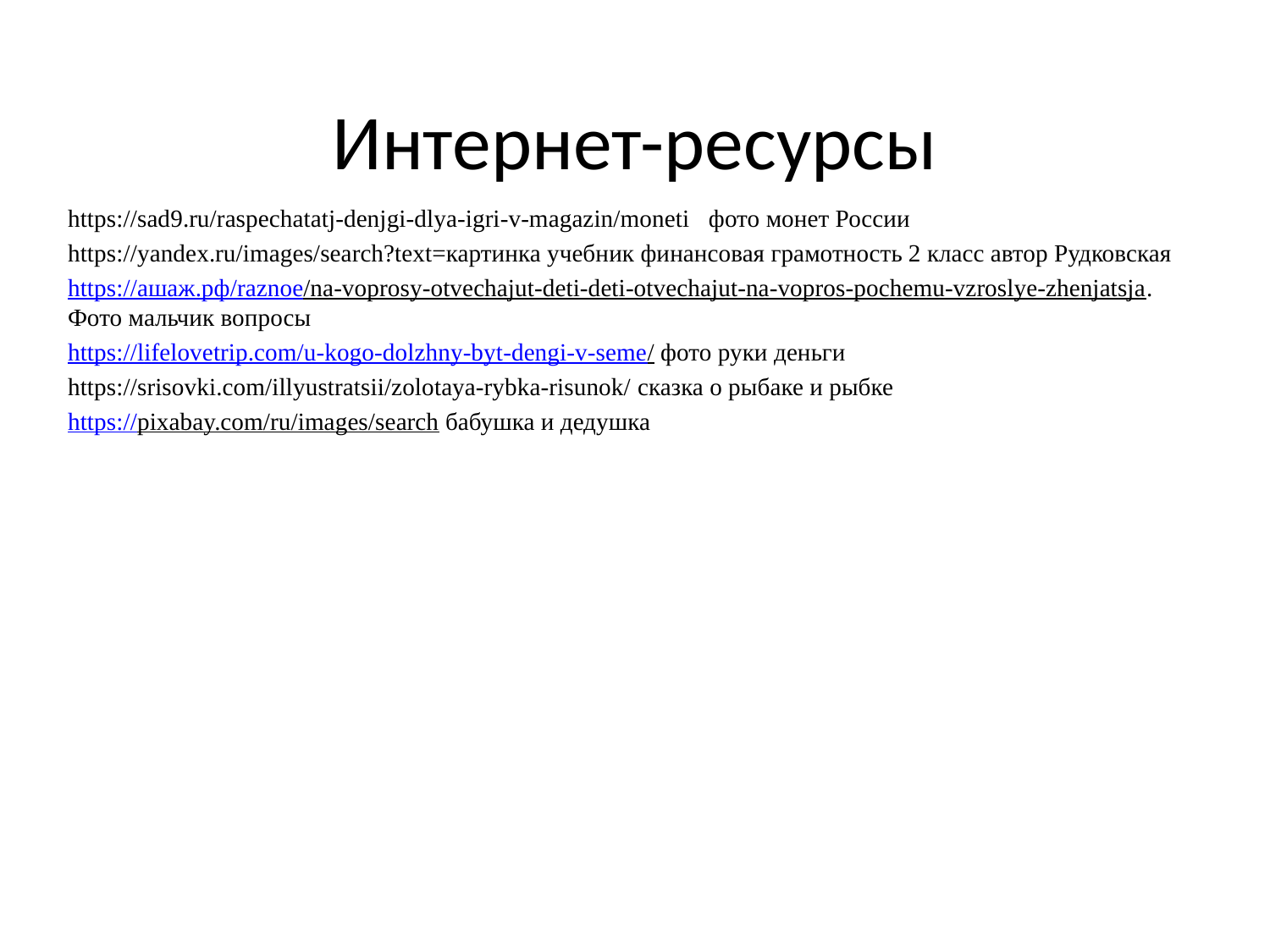

# Интернет-ресурсы
https://sad9.ru/raspechatatj-denjgi-dlya-igri-v-magazin/moneti   фото монет России
https://yandex.ru/images/search?text=картинка учебник финансовая грамотность 2 класс автор Рудковская
https://ашаж.рф/raznoe/na-voprosy-otvechajut-deti-deti-otvechajut-na-vopros-pochemu-vzroslye-zhenjatsja. Фото мальчик вопросы
https://lifelovetrip.com/u-kogo-dolzhny-byt-dengi-v-seme/ фото руки деньги
https://srisovki.com/illyustratsii/zolotaya-rybka-risunok/ сказка о рыбаке и рыбке
https://pixabay.com/ru/images/search бабушка и дедушка